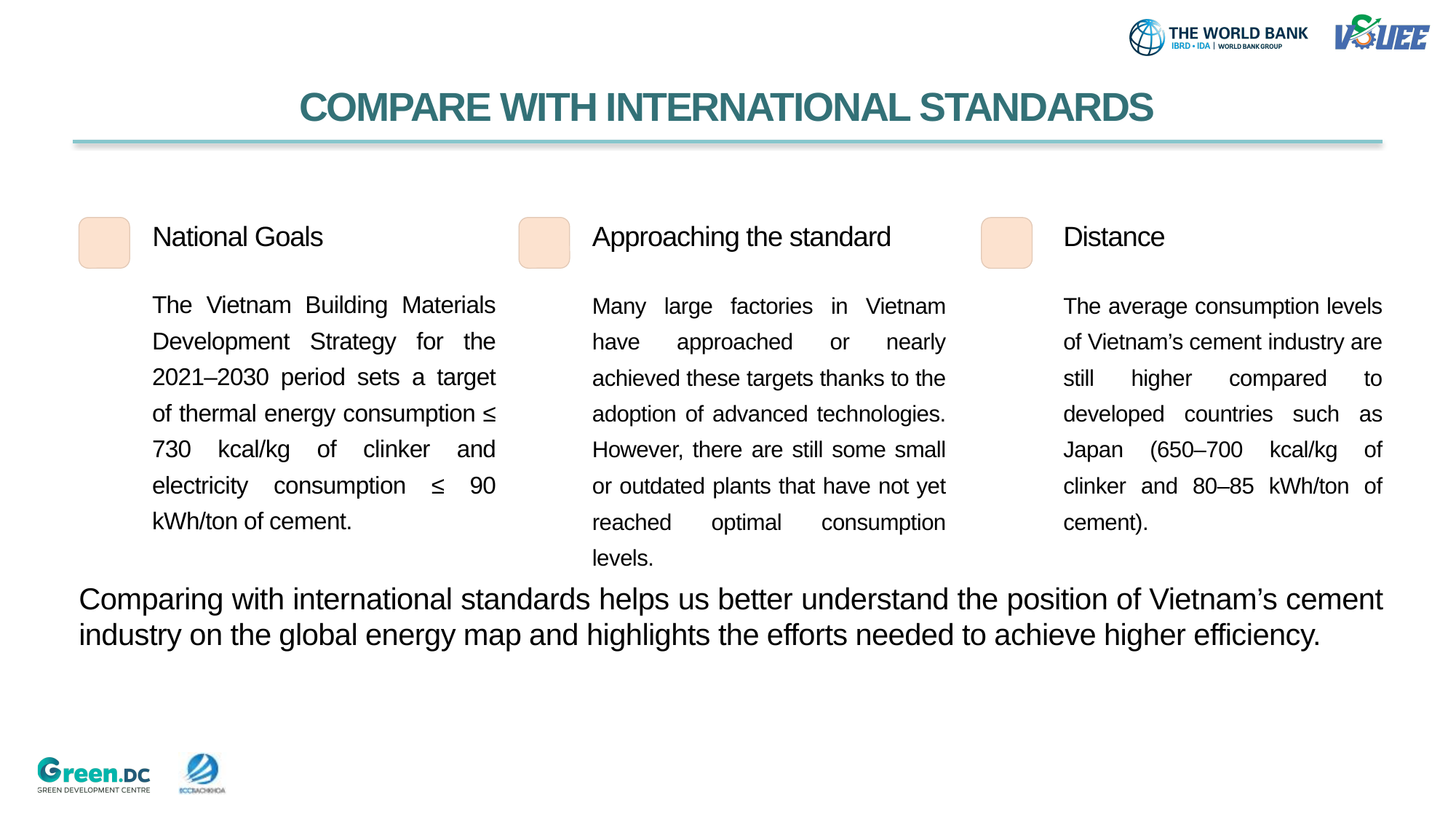

COMPARE WITH INTERNATIONAL STANDARDS

National Goals
Approaching the standard
Distance

Many large factories in Vietnam have approached or nearly achieved these targets thanks to the adoption of advanced technologies. However, there are still some small or outdated plants that have not yet reached optimal consumption levels.
The average consumption levels of Vietnam’s cement industry are still higher compared to developed countries such as Japan (650–700 kcal/kg of clinker and 80–85 kWh/ton of cement).
The Vietnam Building Materials Development Strategy for the 2021–2030 period sets a target of thermal energy consumption ≤ 730 kcal/kg of clinker and electricity consumption ≤ 90 kWh/ton of cement.
Comparing with international standards helps us better understand the position of Vietnam’s cement industry on the global energy map and highlights the efforts needed to achieve higher efficiency.